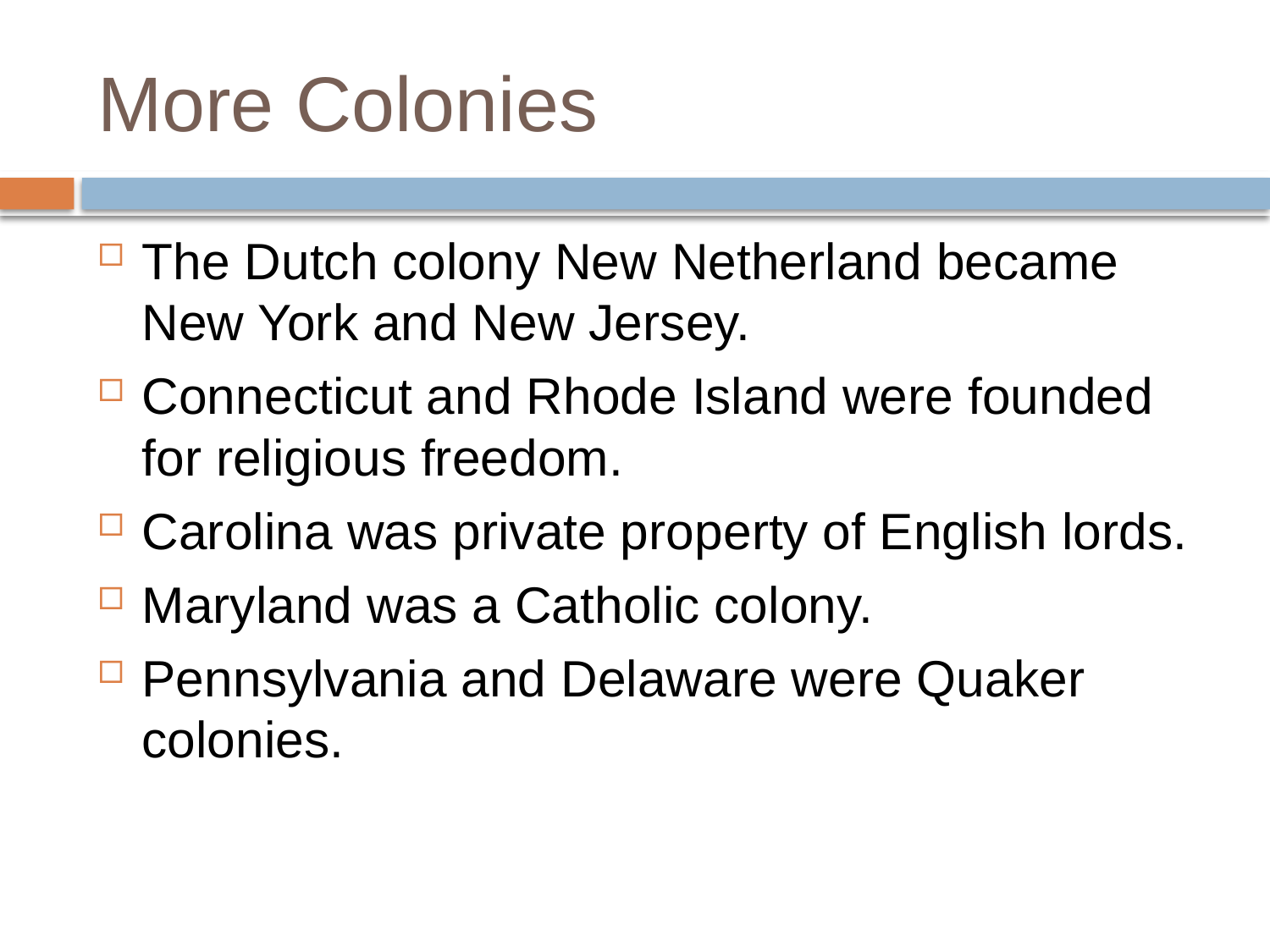

# More Colonies
The Dutch colony New Netherland became New York and New Jersey.
Connecticut and Rhode Island were founded for religious freedom.
Carolina was private property of English lords.
Maryland was a Catholic colony.
Pennsylvania and Delaware were Quaker colonies.